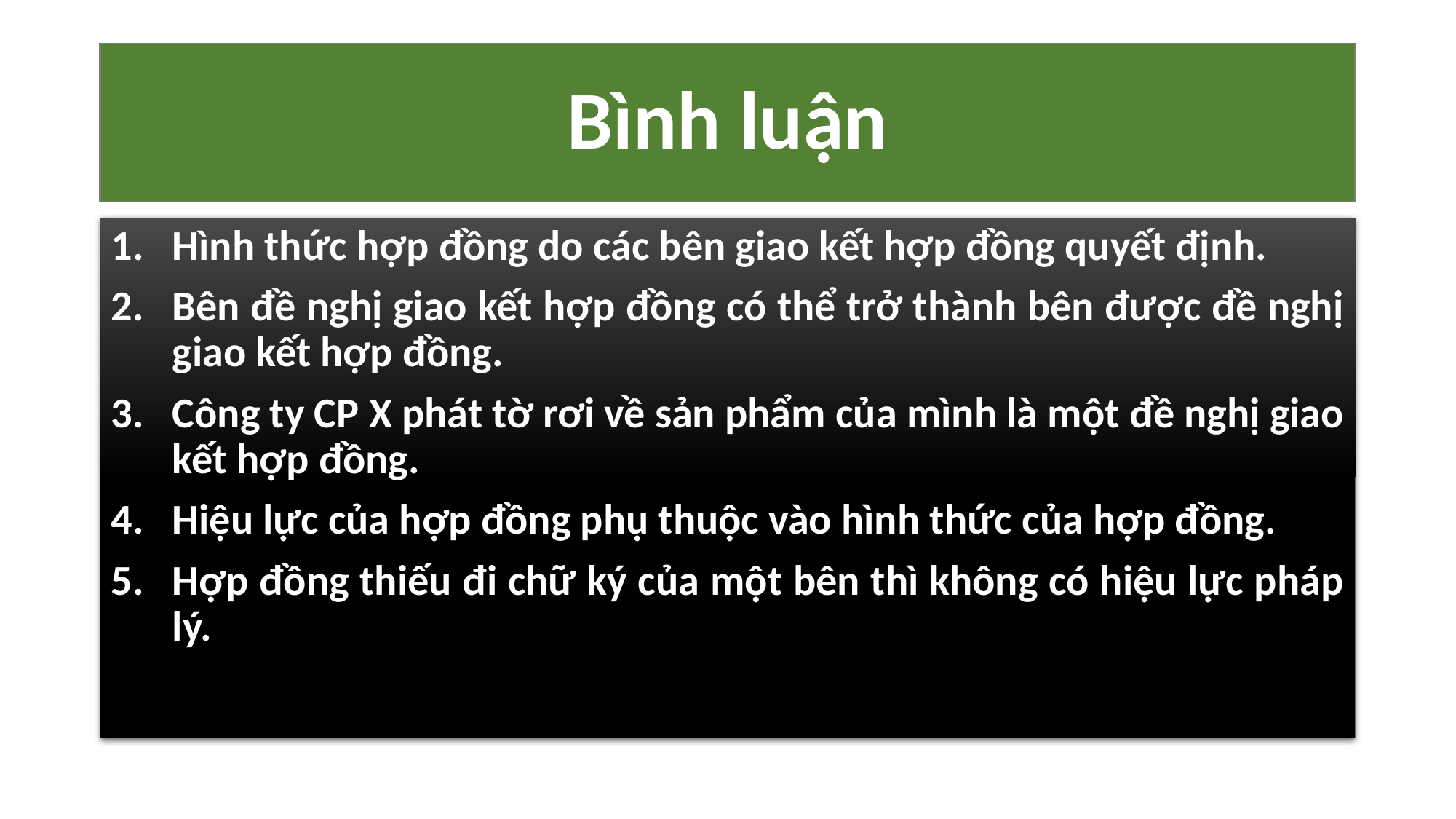

# Bình luận
Hình thức hợp đồng do các bên giao kết hợp đồng quyết định.
Bên đề nghị giao kết hợp đồng có thể trở thành bên được đề nghị giao kết hợp đồng.
Công ty CP X phát tờ rơi về sản phẩm của mình là một đề nghị giao kết hợp đồng.
Hiệu lực của hợp đồng phụ thuộc vào hình thức của hợp đồng.
Hợp đồng thiếu đi chữ ký của một bên thì không có hiệu lực pháp lý.